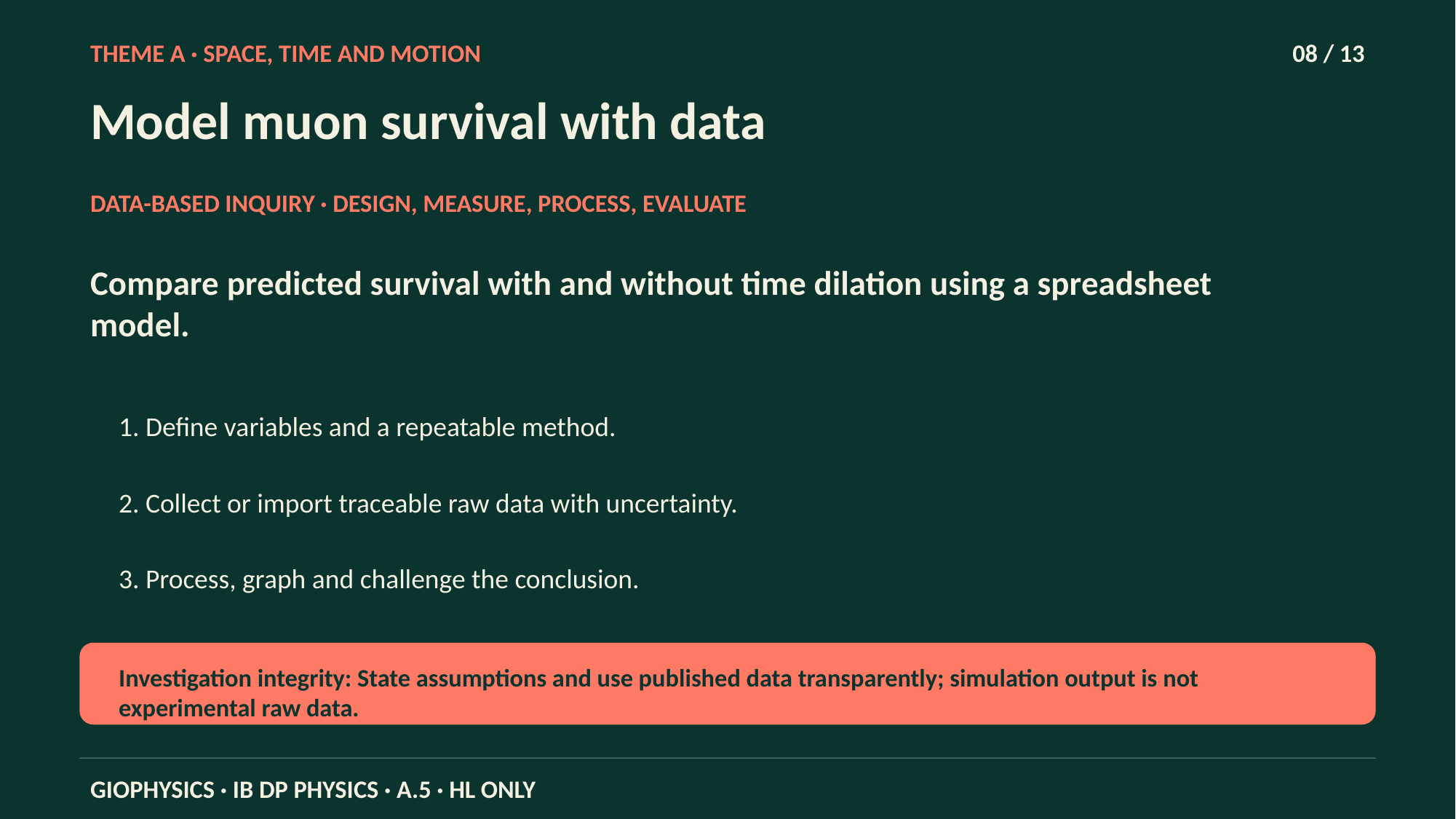

THEME A · SPACE, TIME AND MOTION
08 / 13
Model muon survival with data
DATA-BASED INQUIRY · DESIGN, MEASURE, PROCESS, EVALUATE
Compare predicted survival with and without time dilation using a spreadsheet model.
1. Define variables and a repeatable method.
2. Collect or import traceable raw data with uncertainty.
3. Process, graph and challenge the conclusion.

Investigation integrity: State assumptions and use published data transparently; simulation output is not experimental raw data.

GIOPHYSICS · IB DP PHYSICS · A.5 · HL ONLY